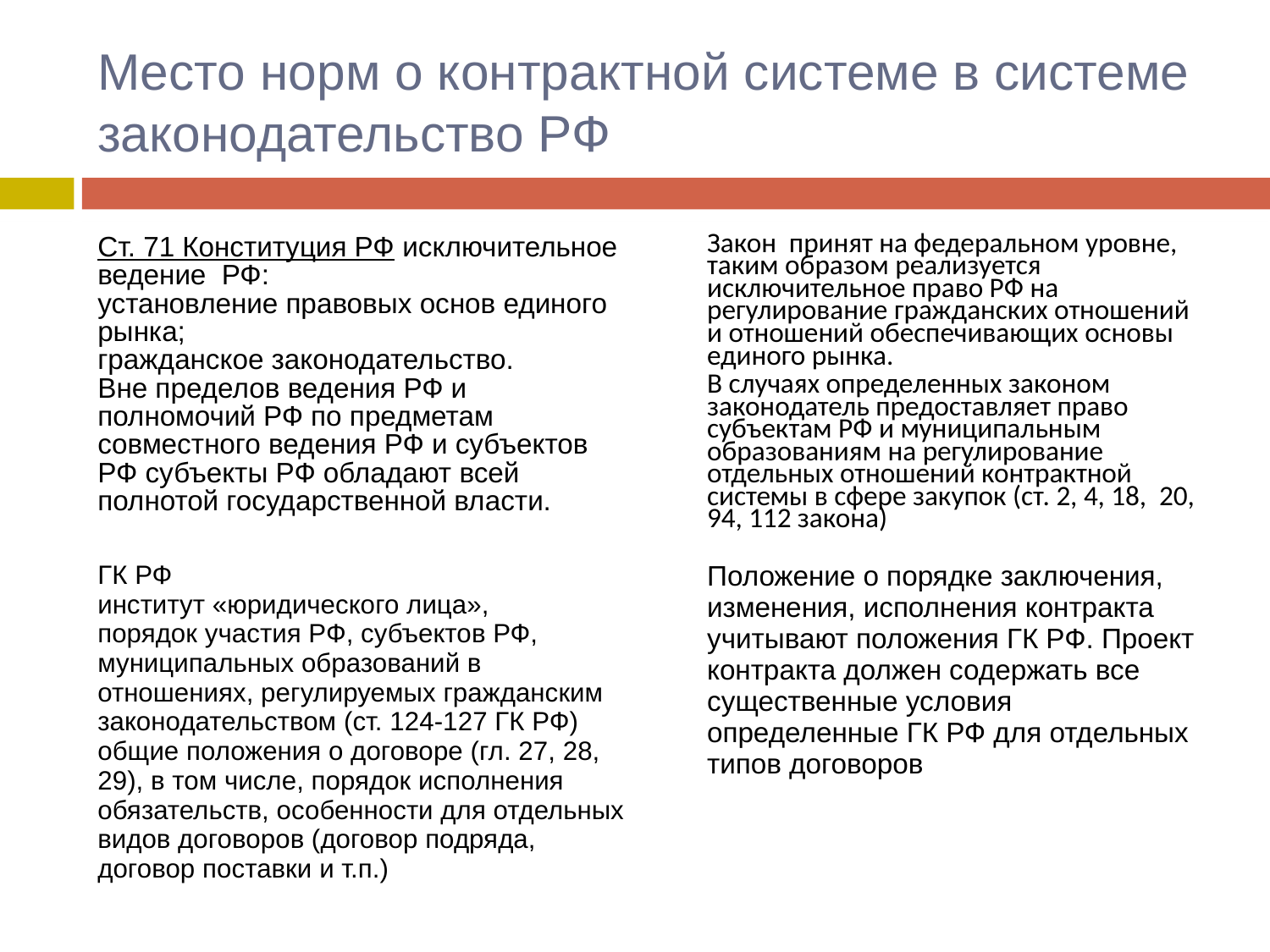

# Место норм о контрактной системе в системе законодательство РФ

| Ст. 71 Конституция РФ исключительное ведение РФ: установление правовых основ единого рынка; гражданское законодательство. Вне пределов ведения РФ и полномочий РФ по предметам совместного ведения РФ и субъектов РФ субъекты РФ обладают всей полнотой государственной власти. |  | Закон принят на федеральном уровне, таким образом реализуется исключительное право РФ на регулирование гражданских отношений и отношений обеспечивающих основы единого рынка. В случаях определенных законом законодатель предоставляет право субъектам РФ и муниципальным образованиям на регулирование отдельных отношений контрактной системы в сфере закупок (ст. 2, 4, 18, 20, 94, 112 закона) |
| --- | --- | --- |
| ГК РФ институт «юридического лица», порядок участия РФ, субъектов РФ, муниципальных образований в отношениях, регулируемых гражданским законодательством (ст. 124-127 ГК РФ) общие положения о договоре (гл. 27, 28, 29), в том числе, порядок исполнения обязательств, особенности для отдельных видов договоров (договор подряда, договор поставки и т.п.) |  | Положение о порядке заключения, изменения, исполнения контракта учитывают положения ГК РФ. Проект контракта должен содержать все существенные условия определенные ГК РФ для отдельных типов договоров |